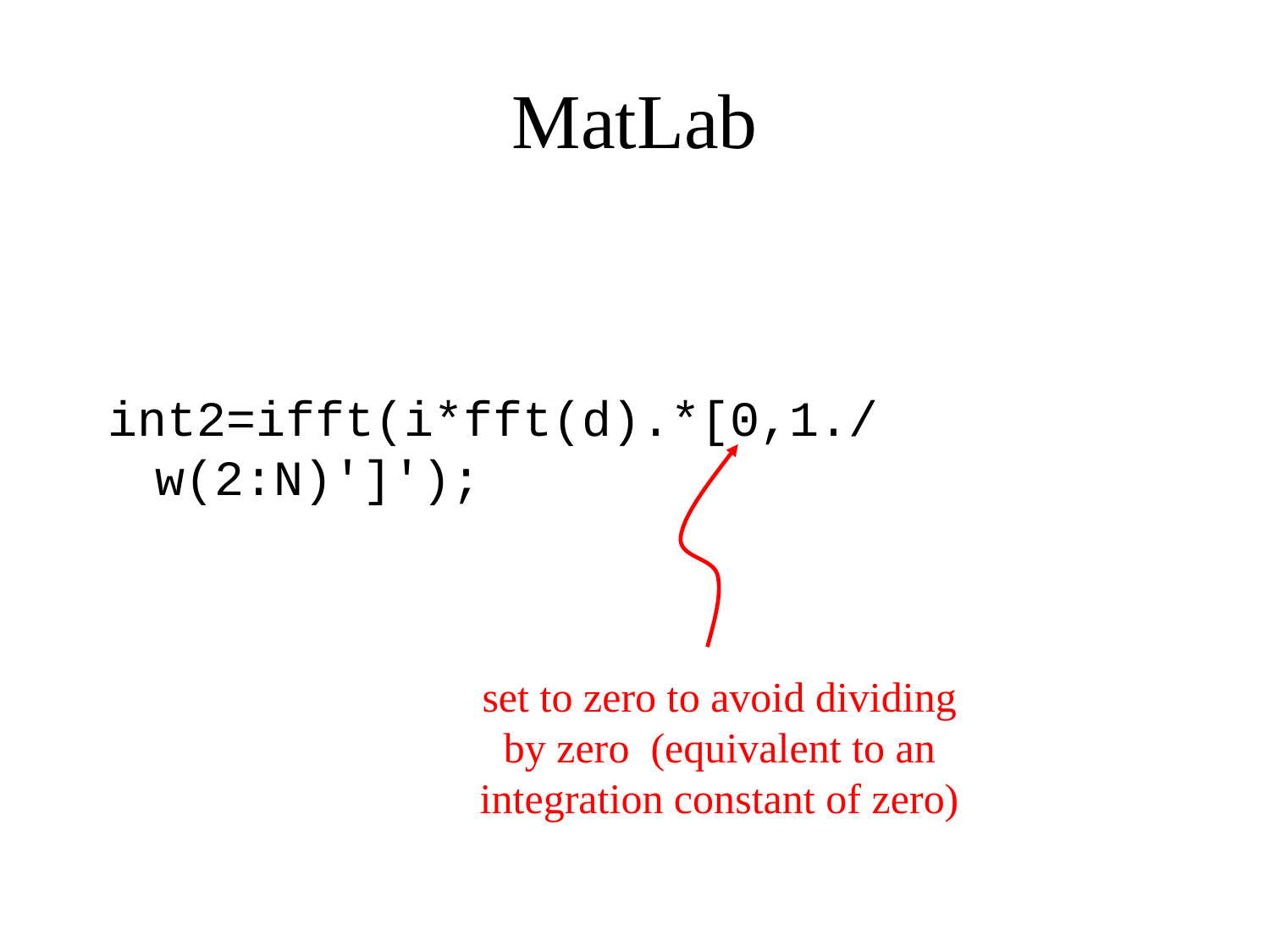

# MatLab
int2=ifft(i*fft(d).*[0,1./w(2:N)']');

set to zero to avoid dividing by zero  (equivalent to an integration constant of zero)